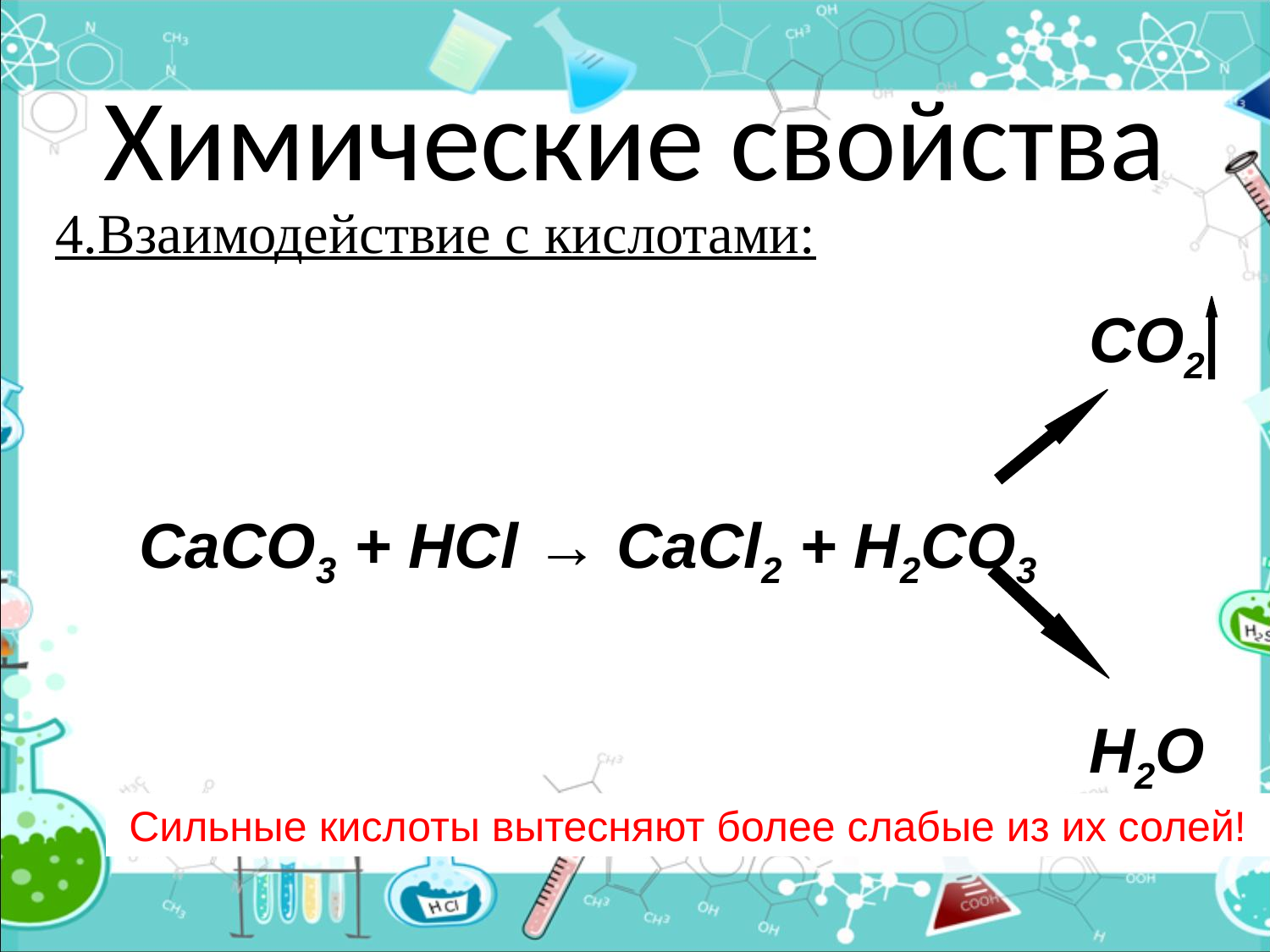

# Химические свойства
4.Взаимодействие с кислотами:

                                                                     CO2

CaCO3 + HCl → CaCl2 + H2CO3

                                                                     H2O

Сильные кислоты вытесняют более слабые из их солей!